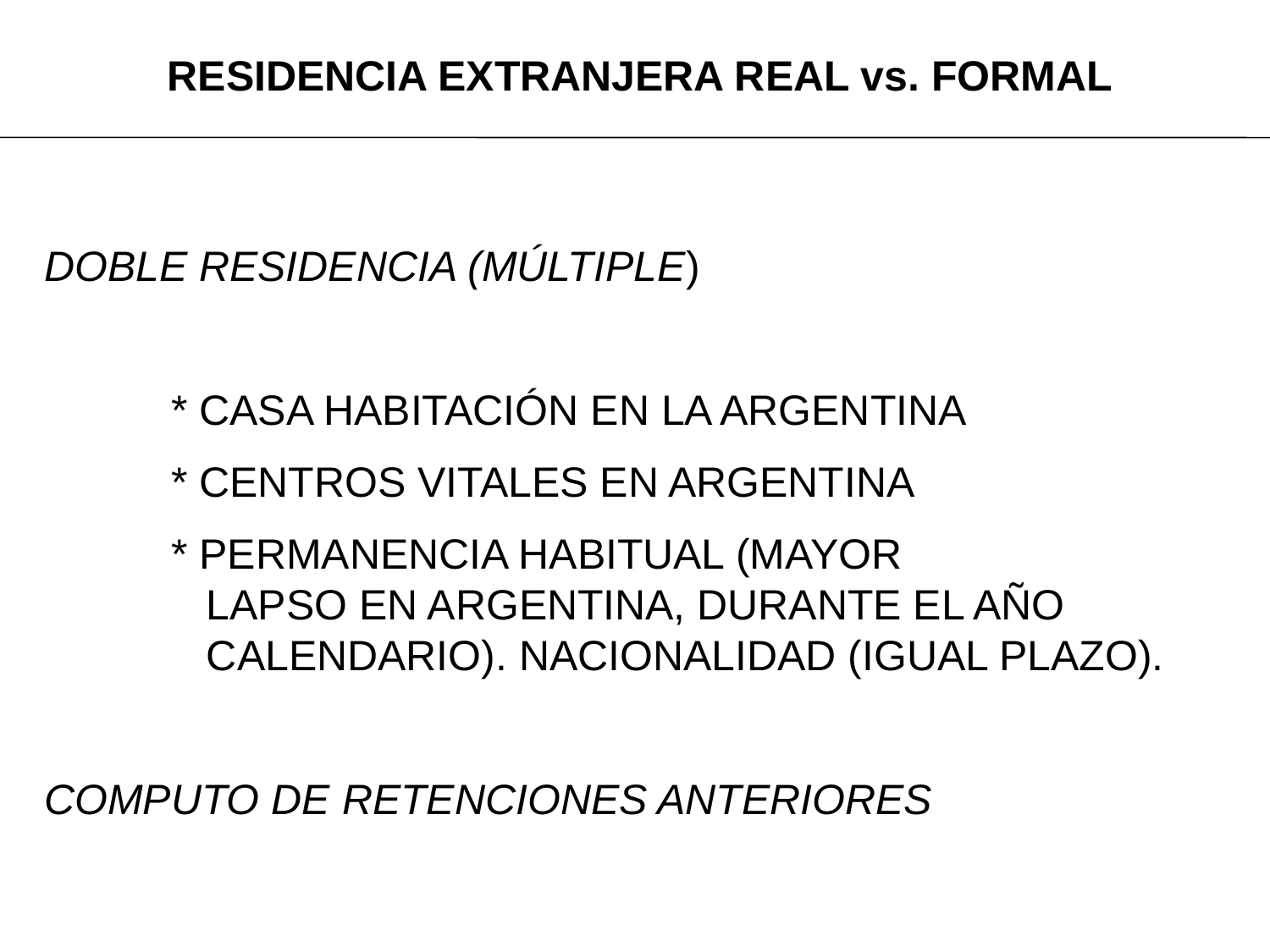

RESIDENCIA EXTRANJERA REAL vs. FORMAL

DOBLE RESIDENCIA (MÚLTIPLE)

	* CASA HABITACIÓN EN LA ARGENTINA
	* CENTROS VITALES EN ARGENTINA
	* PERMANENCIA HABITUAL (MAYOR 		   		   LAPSO EN ARGENTINA, DURANTE EL AÑO 		   CALENDARIO). NACIONALIDAD (IGUAL PLAZO).

COMPUTO DE RETENCIONES ANTERIORES